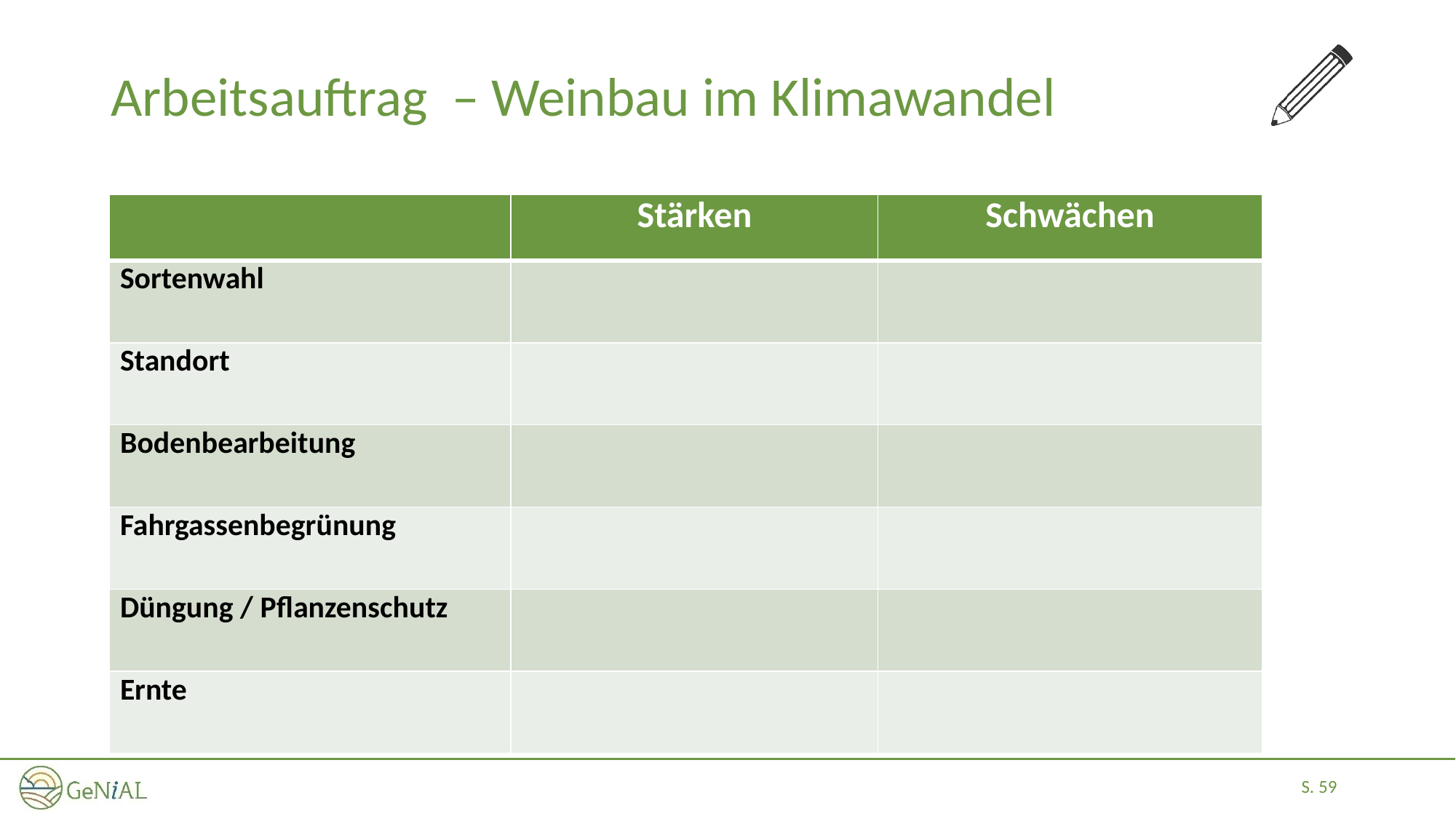

# Arbeitsauftrag  – Weinbau im Klimawandel
|  | Stärken | Schwächen |
| --- | --- | --- |
| Sortenwahl |  |  |
| Standort |  |  |
| Bodenbearbeitung |  |  |
| Fahrgassenbegrünung |  |  |
| Düngung / Pflanzenschutz |  |  |
| Ernte |  |  |